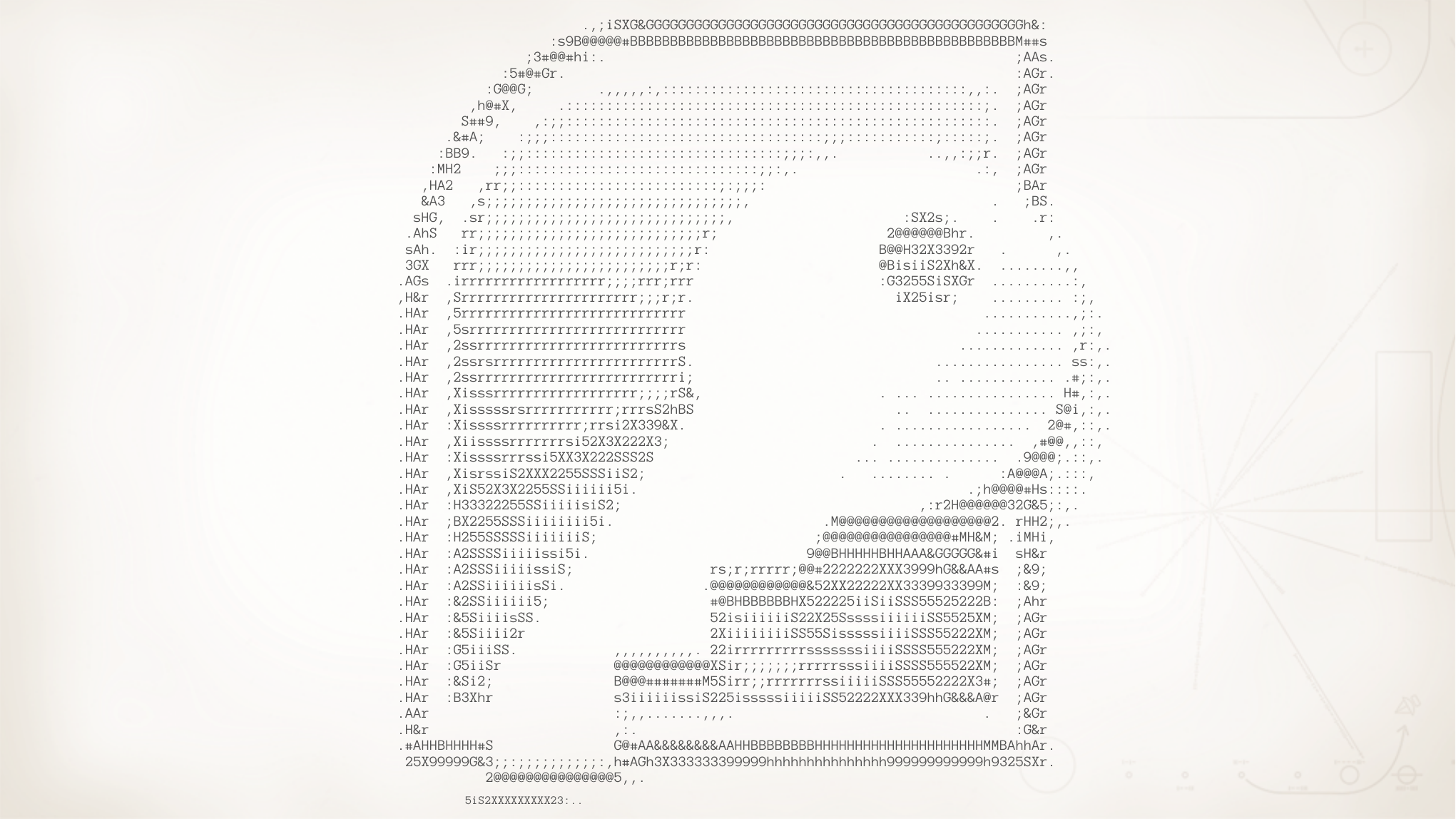

.,;iSXG&GGGGGGGGGGGGGGGGGGGGGGGGGGGGGGGGGGGGGGGGGGGGGGGh&:
                           :s9B@@@@@#BBBBBBBBBBBBBBBBBBBBBBBBBBBBBBBBBBBBBBBBBBBBBBBBM##s
                        ;3#@@#hi:.                                                   ;AAs.
                     :5#@#Gr.                                                        :AGr.
                   :G@@G;        .,,,,,:,::::::::::::::::::::::::::::::::::::::,,:.  ;AGr
                 ,h@#X,     .::::::::::::::::::::::::::::::::::::::::::::::::::::;.  ;AGr
                S##9,    ,:;;:::::::::::::::::::::::::::::::::::::::::::::::::::::.  ;AGr
              .&#A;    :;;;::::::::::::::::::::::::::::::::::;;;:::::::::::;:::::;.  ;AGr
             :BB9.   :;;::::::::::::::::::::::::::::::::;;;:,,.           ..,,:;;r.  ;AGr
            :MH2    ;;;::::::::::::::::::::::::::::::;;:,.                      .:,  ;AGr
           ,HA2   ,rr;;:::::::::::::::::::::::::;:;;;:                               ;BAr
           &A3   ,s;;;;;;;;;;;;;;;;;;;;;;;;;;;;;;;;,                              .   ;BS.
          sHG,  .sr;;;;;;;;;;;;;;;;;;;;;;;;;;;;;;,                     :SX2s;.    .    .r:
         .AhS   rr;;;;;;;;;;;;;;;;;;;;;;;;;;;;r;                     2@@@@@@Bhr.         ,.
         sAh.  :ir;;;;;;;;;;;;;;;;;;;;;;;;;;;r:                     B@@H32X3392r   .      ,.
         3GX   rrr;;;;;;;;;;;;;;;;;;;;;;;;r;r:                      @BisiiS2Xh&X.  ........,,
        .AGs  .irrrrrrrrrrrrrrrrrr;;;;rrr;rrr                       :G3255SiSXGr  ..........:,
        ,H&r  ,Srrrrrrrrrrrrrrrrrrrrrr;;;r;r.                         iX25isr;    ......... :;,
        .HAr  ,5rrrrrrrrrrrrrrrrrrrrrrrrrrrr                                     ...........,;:.
        .HAr  ,5srrrrrrrrrrrrrrrrrrrrrrrrrrr                                    ........... ,;:,
        .HAr  ,2ssrrrrrrrrrrrrrrrrrrrrrrrrrs                                  ............. ,r:,.
        .HAr  ,2ssrsrrrrrrrrrrrrrrrrrrrrrrrS.                              ................ ss:,.
        .HAr  ,2ssrrrrrrrrrrrrrrrrrrrrrrrrri;                              .. ............ .#;:,.
        .HAr  ,Xisssrrrrrrrrrrrrrrrrrr;;;;rS&,                      . ... ................ H#,:,.
        .HAr  ,Xisssssrsrrrrrrrrrrr;rrrsS2hBS                         ..  ............... S@i,:,.
        .HAr  :Xissssrrrrrrrrrr;rrsi2X339&X.                        . .................  2@#,::,.
        .HAr  ,Xiissssrrrrrrrsi52X3X222X3;                         .  ...............  ,#@@,,::,
        .HAr  :Xissssrrrssi5XX3X222SSS2S                         ... ..............  .9@@@;.::,.
        .HAr  ,XisrssiS2XXX2255SSSiiS2;                        .   ........ .      :A@@@A;.:::,
        .HAr  ,XiS52X3X2255SSiiiiii5i.                                         .;h@@@@#Hs::::.
        .HAr  :H33322255SSiiiiisiS2;                                     ,:r2H@@@@@@32G&5;:,.
        .HAr  ;BX2255SSSiiiiiiii5i.                          .M@@@@@@@@@@@@@@@@@@@2. rHH2;,.
        .HAr  :H255SSSSSiiiiiiiS;                           ;@@@@@@@@@@@@@@@@#MH&M; .iMHi,
        .HAr  :A2SSSSiiiiissi5i.                           9@@BHHHHHBHHAAA&GGGGG&#i  sH&r
        .HAr  :A2SSSiiiiissiS;                 rs;r;rrrrr;@@#2222222XXX3999hG&&AA#s  ;&9;
        .HAr  :A2SSiiiiiisSi.                 .@@@@@@@@@@@@&52XX22222XX3339933399M;  :&9;
        .HAr  :&2SSiiiiii5;                    #@BHBBBBBBHX522225iiSiiSSS55525222B:  ;Ahr
        .HAr  :&5SiiiisSS.                     52isiiiiiiS22X25SssssiiiiiiSS5525XM;  ;AGr
        .HAr  :&5Siiii2r                       2XiiiiiiiiSS55SisssssiiiiSSS55222XM;  ;AGr
        .HAr  :G5iiiSS.            ,,,,,,,,,,. 22irrrrrrrrrsssssssiiiiSSSS555222XM;  ;AGr
        .HAr  :G5iiSr              @@@@@@@@@@@@XSir;;;;;;;rrrrrsssiiiiSSSS555522XM;  ;AGr
        .HAr  :&Si2;               B@@@#######M5Sirr;;rrrrrrrssiiiiiSSS55552222X3#;  ;AGr
        .HAr  :B3Xhr               s3iiiiiissiS225isssssiiiiiSS52222XXX339hhG&&&A@r  ;AGr
        .AAr                       :;,,.......,,,.                               .   ;&Gr
        .H&r                       ,:.                                               :G&r
        .#AHHBHHHH#S               G@#AA&&&&&&&&AAHHBBBBBBBBHHHHHHHHHHHHHHHHHHHHHMMBAhhAr.
         25X99999G&3;;:;;;;;;;;;;:,h#AGh3X333333399999hhhhhhhhhhhhhhh999999999999h9325SXr.
                   2@@@@@@@@@@@@@@@5,,.
                    5iS2XXXXXXXXX23:..